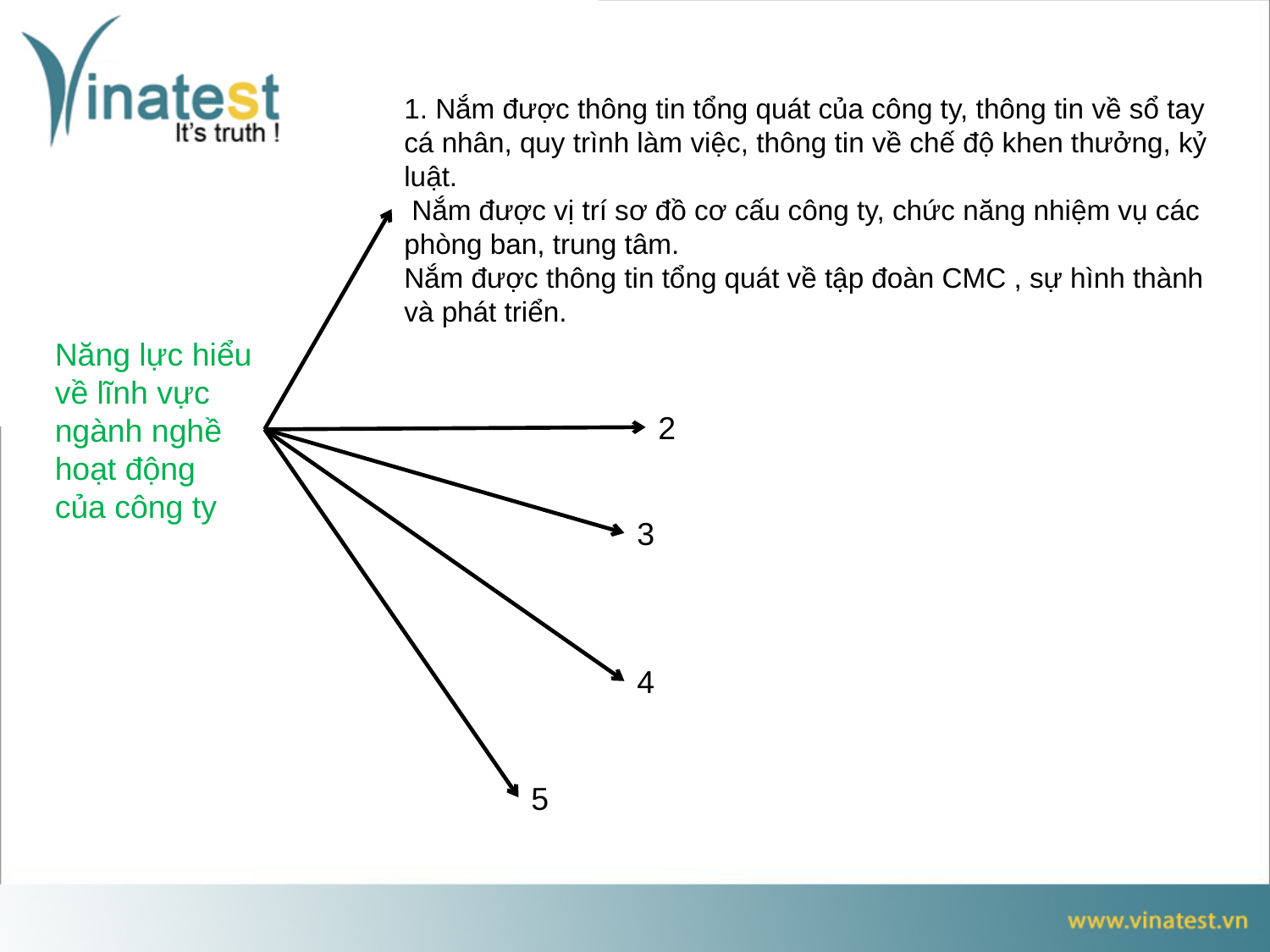

1. Nắm được thông tin tổng quát của công ty, thông tin về sổ tay cá nhân, quy trình làm việc, thông tin về chế độ khen thưởng, kỷ luật.
 Nắm được vị trí sơ đồ cơ cấu công ty, chức năng nhiệm vụ các phòng ban, trung tâm.
Nắm được thông tin tổng quát về tập đoàn CMC , sự hình thành và phát triển.
Năng lực hiểu về lĩnh vực ngành nghề hoạt động của công ty
2
3
4
5